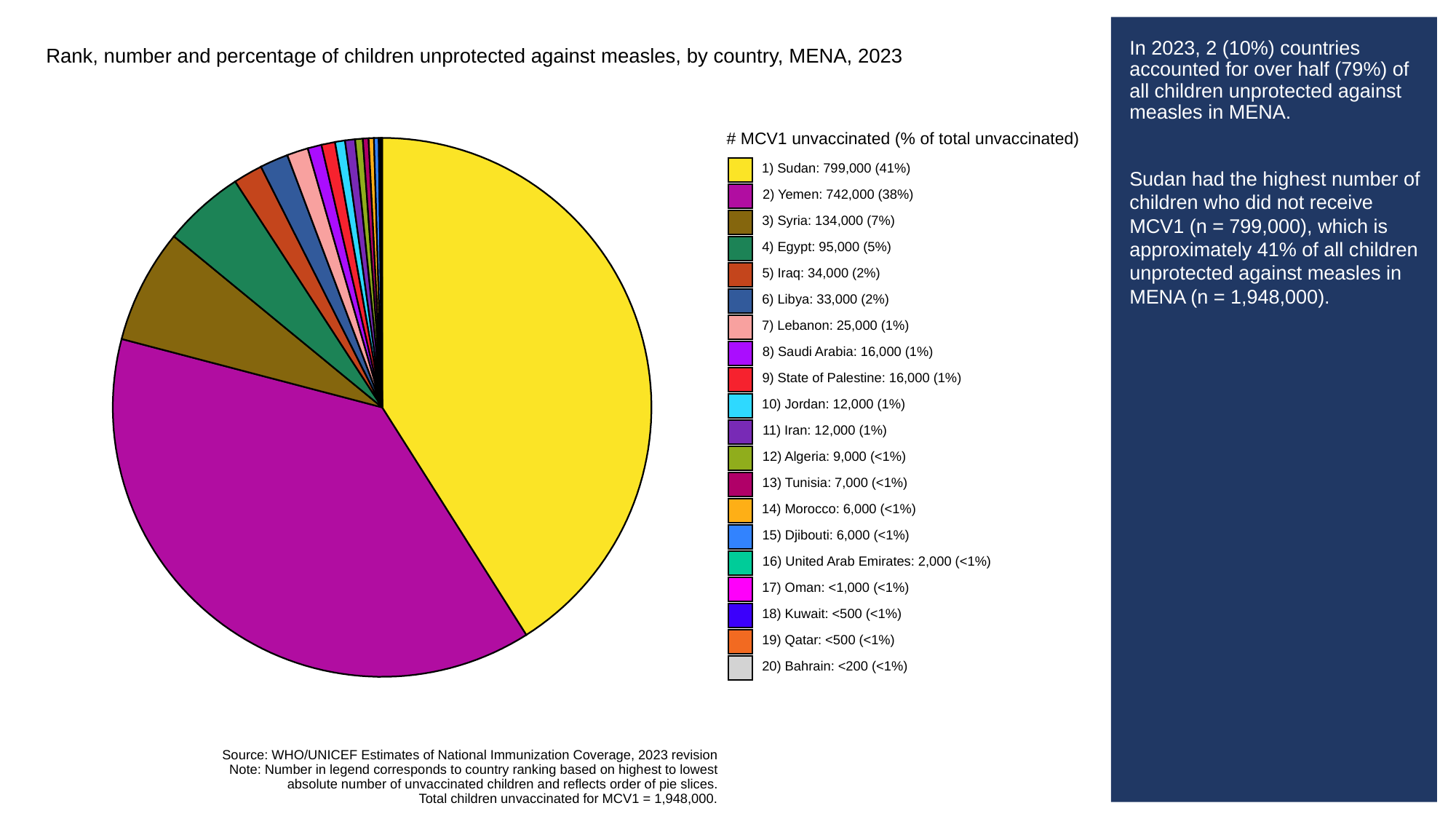

# In 2023, 2 (10%) countries accounted for over half (79%) of all children unprotected against measles in MENA.

Sudan had the highest number of children who did not receive MCV1 (n = 799,000), which is approximately 41% of all children unprotected against measles in MENA (n = 1,948,000).

Rank, number and percentage of children unprotected against measles, by country, MENA, 2023
# MCV1 unvaccinated (% of total unvaccinated)

1) Sudan: 799,000 (41%)

2) Yemen: 742,000 (38%)

3) Syria: 134,000 (7%)

4) Egypt: 95,000 (5%)

5) Iraq: 34,000 (2%)

6) Libya: 33,000 (2%)

7) Lebanon: 25,000 (1%)

8) Saudi Arabia: 16,000 (1%)

9) State of Palestine: 16,000 (1%)

10) Jordan: 12,000 (1%)

11) Iran: 12,000 (1%)

12) Algeria: 9,000 (<1%)

13) Tunisia: 7,000 (<1%)

14) Morocco: 6,000 (<1%)

15) Djibouti: 6,000 (<1%)

16) United Arab Emirates: 2,000 (<1%)

17) Oman: <1,000 (<1%)

18) Kuwait: <500 (<1%)

19) Qatar: <500 (<1%)

20) Bahrain: <200 (<1%)
Source: WHO/UNICEF Estimates of National Immunization Coverage, 2023 revision
Note: Number in legend corresponds to country ranking based on highest to lowest
absolute number of unvaccinated children and reflects order of pie slices.
Total children unvaccinated for MCV1 = 1,948,000.